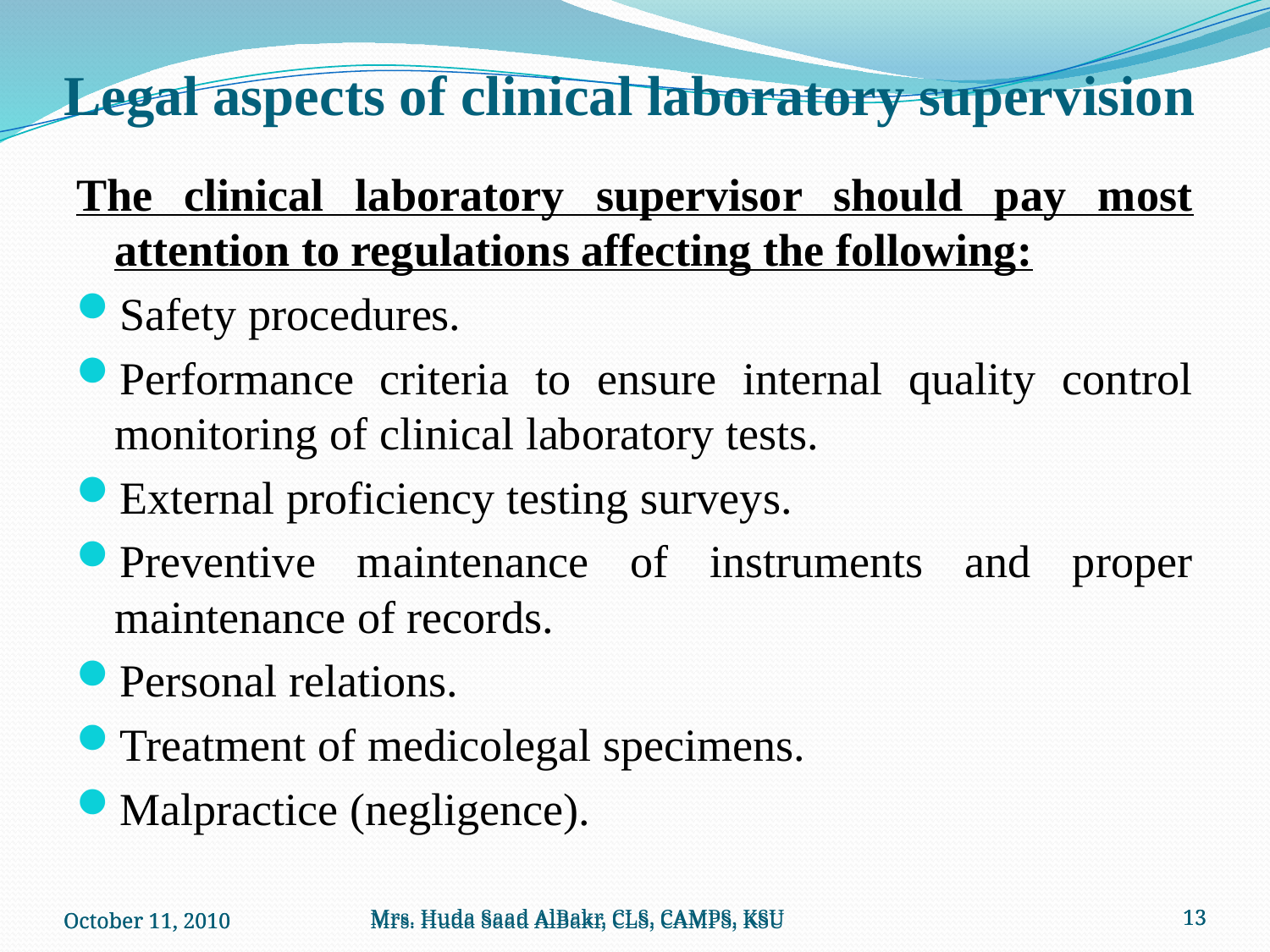

# Legal aspects of clinical laboratory supervision
The clinical laboratory supervisor should pay most attention to regulations affecting the following:
Safety procedures.
Performance criteria to ensure internal quality control monitoring of clinical laboratory tests.
External proficiency testing surveys.
Preventive maintenance of instruments and proper maintenance of records.
Personal relations.
Treatment of medicolegal specimens.
Malpractice (negligence).
October 11, 2010
October 11, 2010
Mrs. Huda Saad AlBakr, CLS, CAMPS, KSU
Mrs. Huda Saad AlBakr, CLS, CAMPS, KSU
13
13